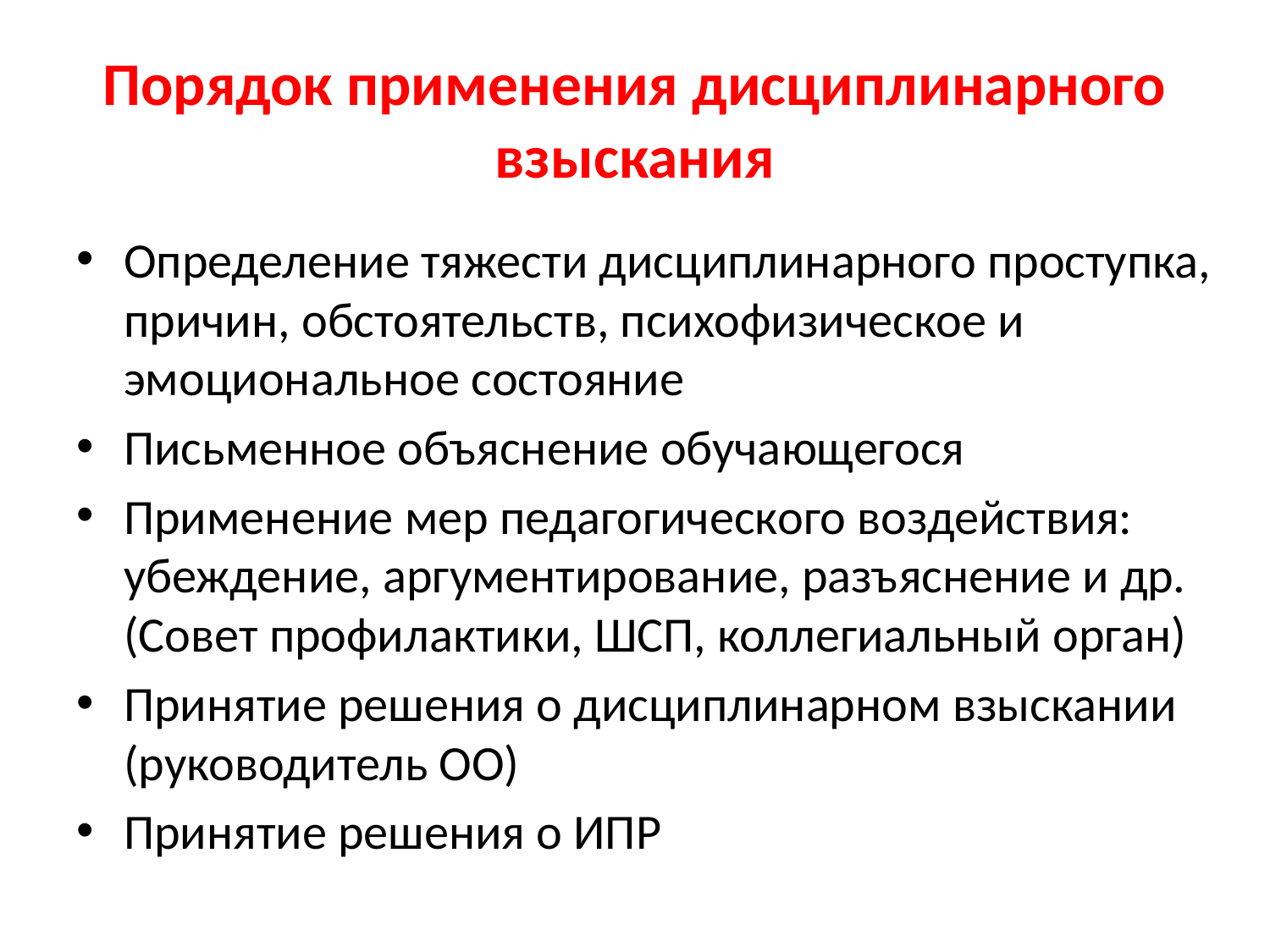

# Порядок применения дисциплинарного взыскания
Определение тяжести дисциплинарного проступка, причин, обстоятельств, психофизическое и эмоциональное состояние
Письменное объяснение обучающегося
Применение мер педагогического воздействия: убеждение, аргументирование, разъяснение и др. (Совет профилактики, ШСП, коллегиальный орган)
Принятие решения о дисциплинарном взыскании (руководитель ОО)
Принятие решения о ИПР